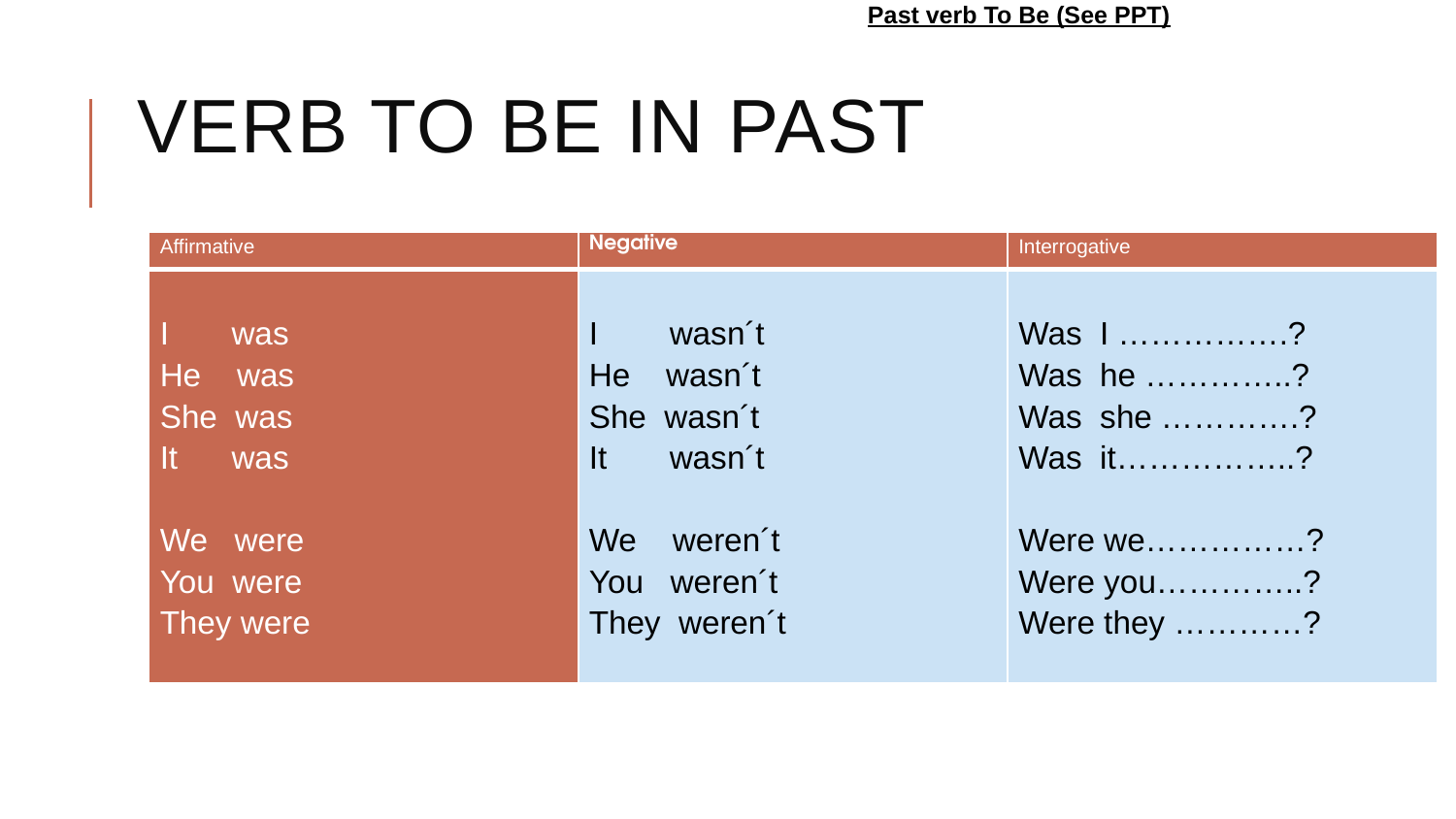

Past verb To Be (See PPT)

# Verb To be in past
| Affirmative | Negative | Interrogative |
| --- | --- | --- |
| I was He was She was It was   We were You were They were | I wasn´t He wasn´t She wasn´t It wasn´t   We weren´t You weren´t They weren´t | Was I …………….? Was he …………..? Was she ………….? Was it……………..?   Were we……………? Were you…………..? Were they …………? |